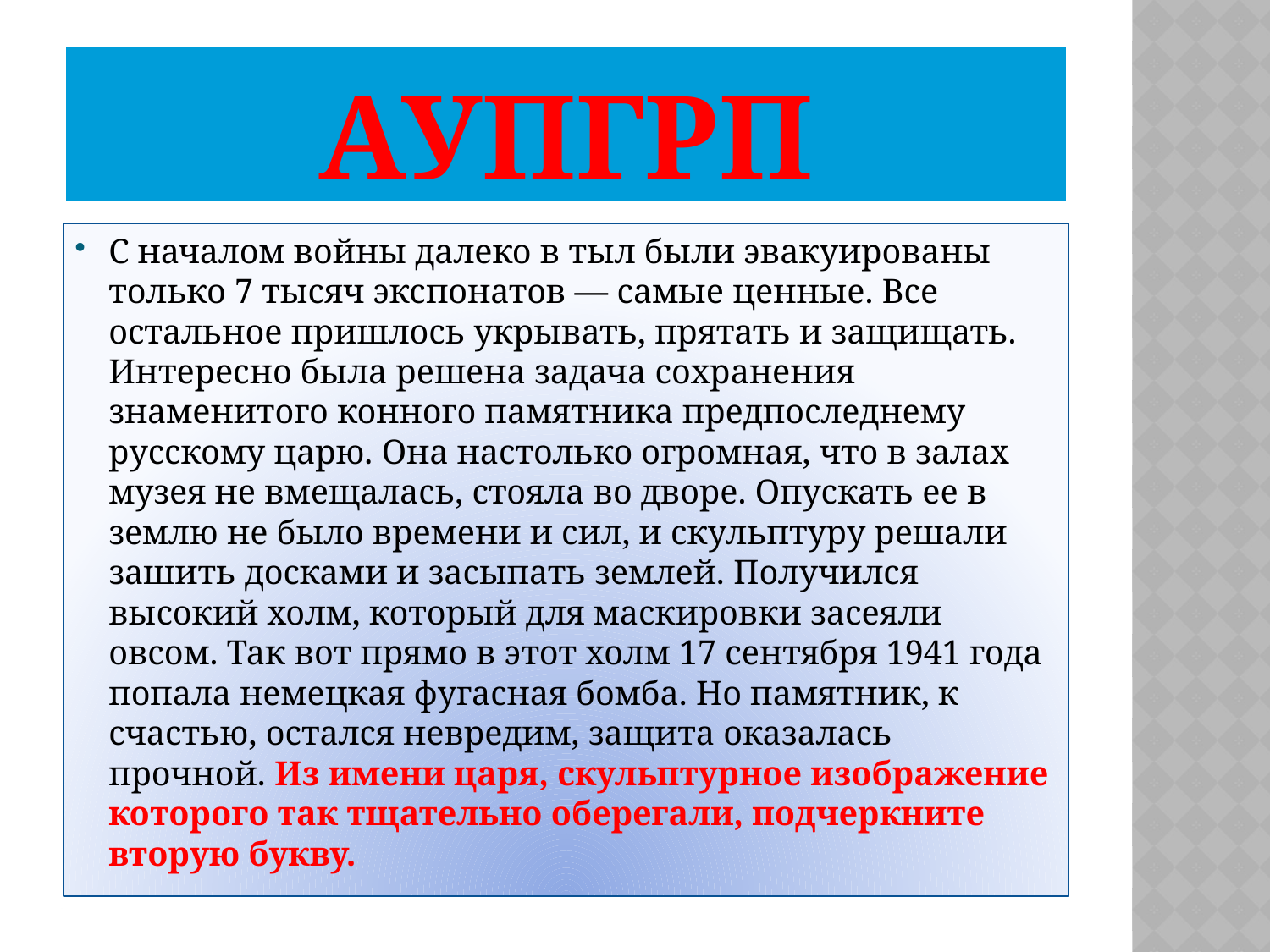

# АУПГРП
С началом войны далеко в тыл были эвакуированы только 7 тысяч экспонатов — самые ценные. Все остальное пришлось укрывать, прятать и защищать. Интересно была решена задача сохранения знаменитого конного памятника предпоследнему русскому царю. Она настолько огромная, что в залах музея не вмещалась, стояла во дворе. Опускать ее в землю не было времени и сил, и скульптуру решали зашить досками и засыпать землей. Получился высокий холм, который для маскировки засеяли овсом. Так вот прямо в этот холм 17 сентября 1941 года попала немецкая фугасная бомба. Но памятник, к счастью, остался невредим, защита оказалась прочной. Из имени царя, скульптурное изображение которого так тщательно оберегали, подчеркните вторую букву.